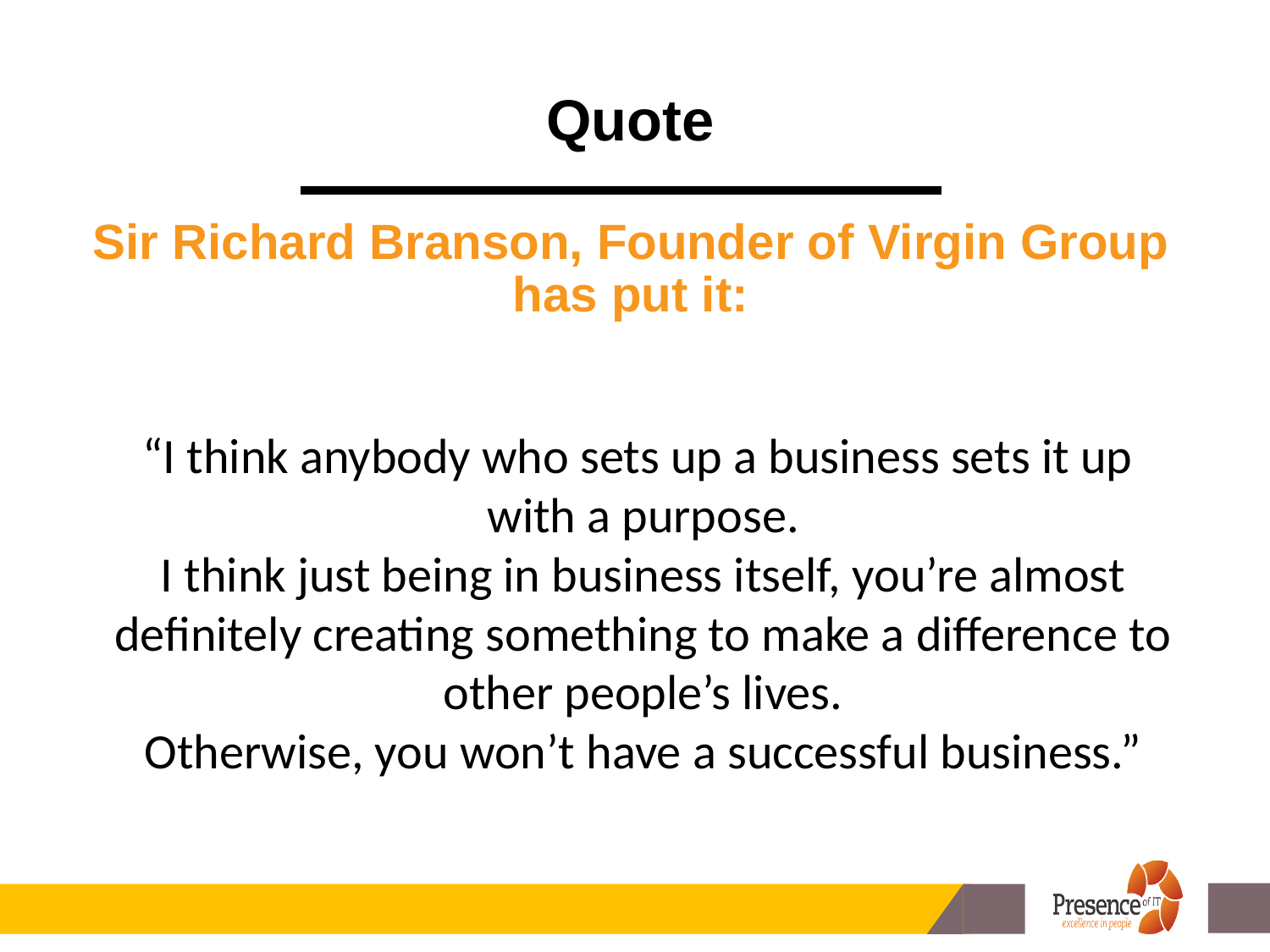

Quote

Sir Richard Branson, Founder of Virgin Group has put it:

“I think anybody who sets up a business sets it up
with a purpose.
I think just being in business itself, you’re almost definitely creating something to make a difference to other people’s lives.
Otherwise, you won’t have a successful business.”